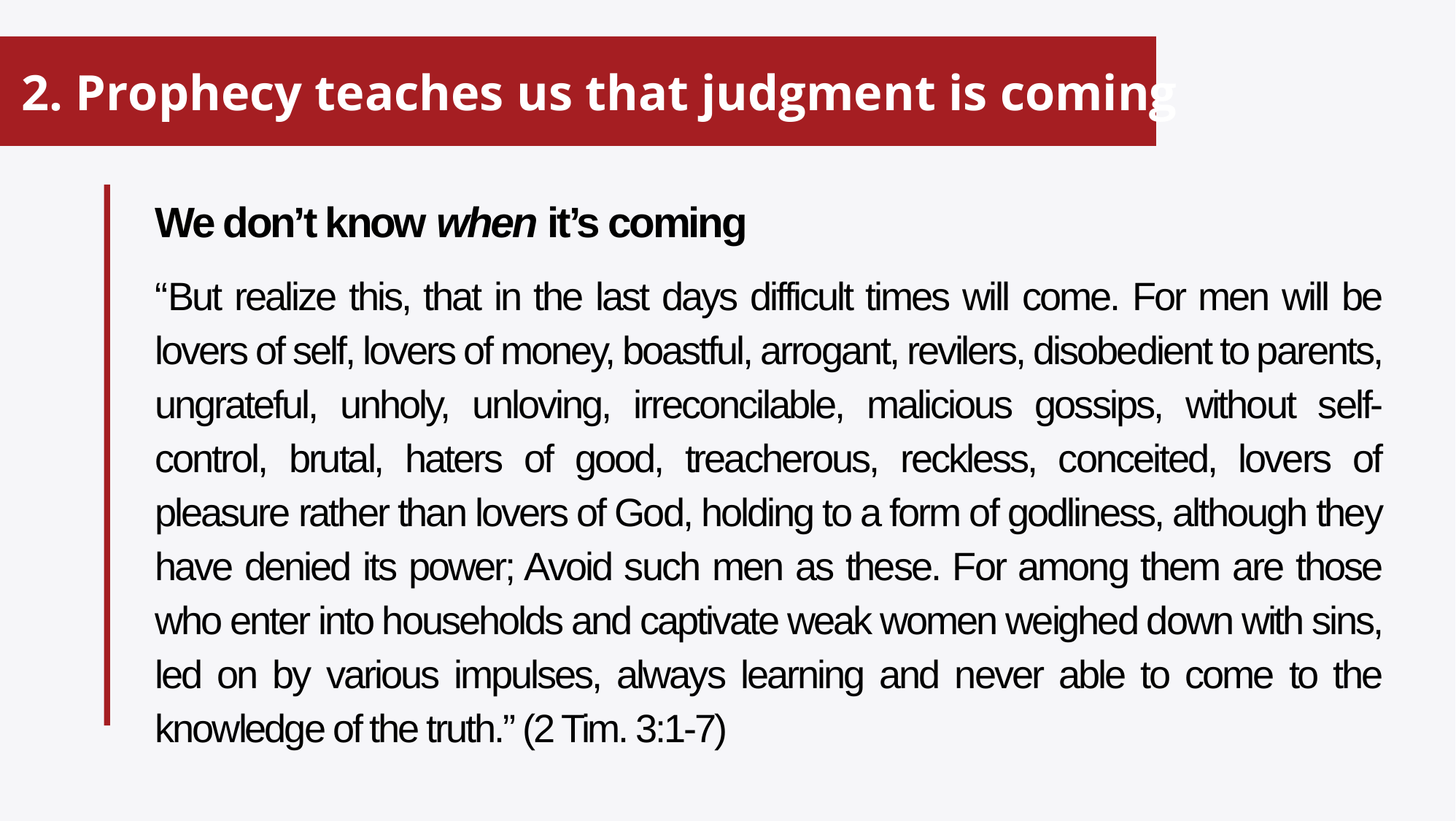

# 2. Prophecy teaches us that judgment is coming
We don’t know when it’s coming
“But realize this, that in the last days difficult times will come. For men will be lovers of self, lovers of money, boastful, arrogant, revilers, disobedient to parents, ungrateful, unholy, unloving, irreconcilable, malicious gossips, without self-control, brutal, haters of good, treacherous, reckless, conceited, lovers of pleasure rather than lovers of God, holding to a form of godliness, although they have denied its power; Avoid such men as these. For among them are those who enter into households and captivate weak women weighed down with sins, led on by various impulses, always learning and never able to come to the knowledge of the truth.” (2 Tim. 3:1-7)